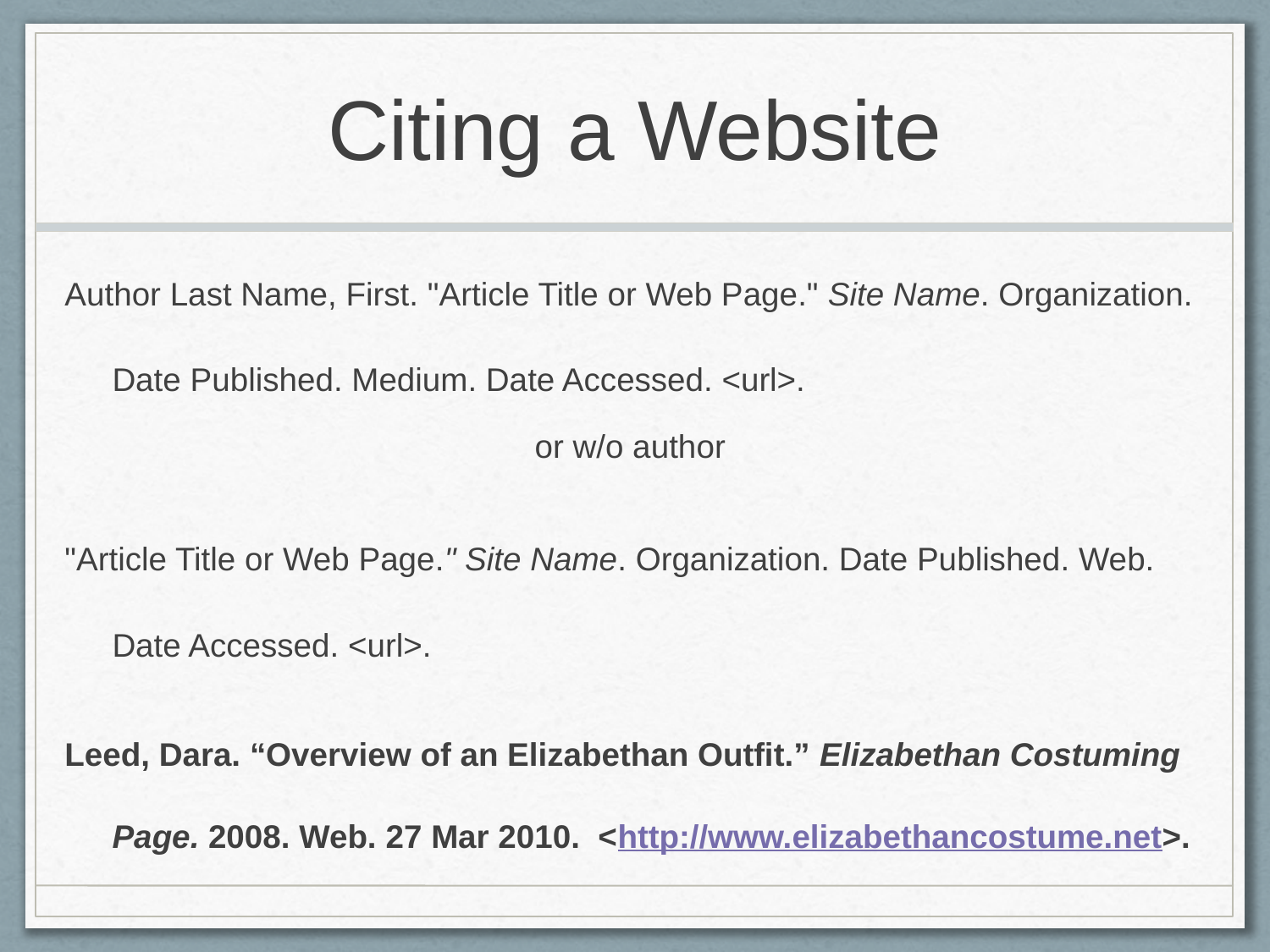

# Citing a Website
Author Last Name, First. "Article Title or Web Page." Site Name. Organization. Date Published. Medium. Date Accessed. <url>.
or w/o author
"Article Title or Web Page." Site Name. Organization. Date Published. Web. Date Accessed. <url>.
Leed, Dara. “Overview of an Elizabethan Outfit.” Elizabethan Costuming Page. 2008. Web. 27 Mar 2010.  <http://www.elizabethancostume.net>.